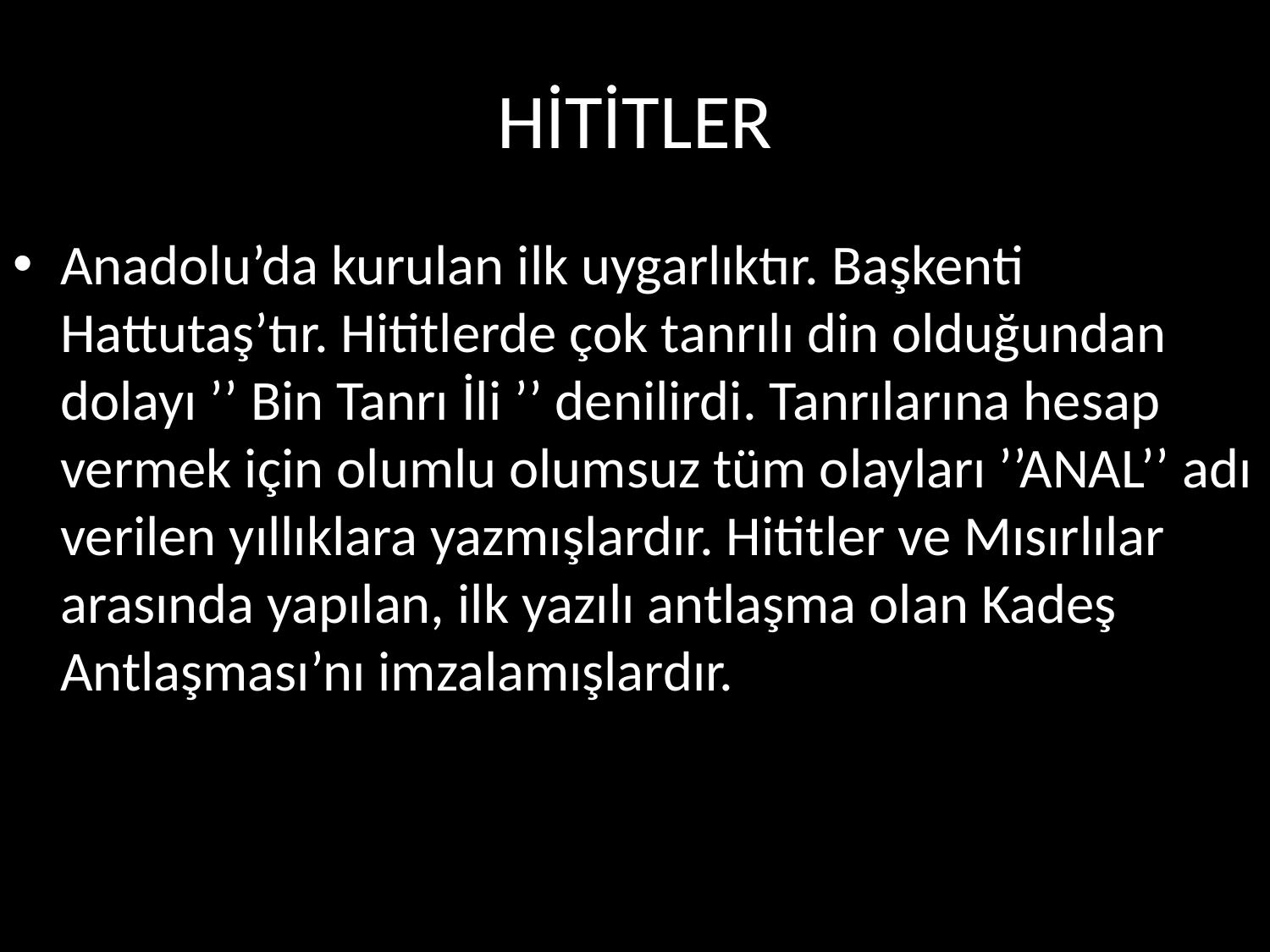

# HİTİTLER
Anadolu’da kurulan ilk uygarlıktır. Başkenti Hattutaş’tır. Hititlerde çok tanrılı din olduğundan dolayı ’’ Bin Tanrı İli ’’ denilirdi. Tanrılarına hesap vermek için olumlu olumsuz tüm olayları ’’ANAL’’ adı verilen yıllıklara yazmışlardır. Hititler ve Mısırlılar arasında yapılan, ilk yazılı antlaşma olan Kadeş Antlaşması’nı imzalamışlardır.